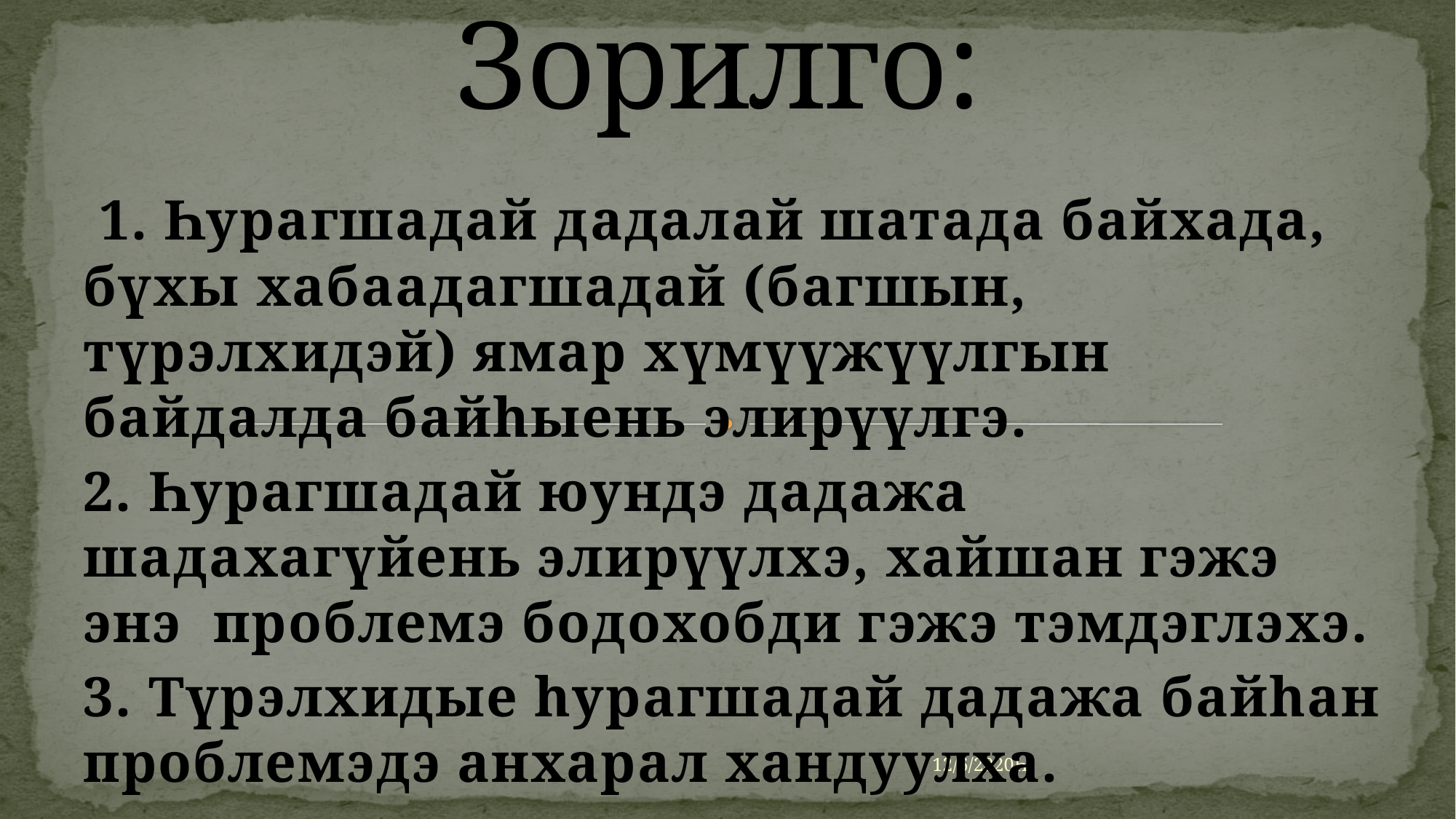

# Зорилго:
 1. Һурагшадай дадалай шатада байхада, бүхы хабаадагшадай (багшын, түрэлхидэй) ямар хүмүүжүүлгын байдалда байһыень элирүүлгэ.
2. Һурагшадай юундэ дадажа шадахагүйень элирүүлхэ, хайшан гэжэ энэ  проблемэ бодохобди гэжэ тэмдэглэхэ.
3. Түрэлхидые һурагшадай дадажа байһан проблемэдэ анхарал хандуулха.
12/6/2020Һ